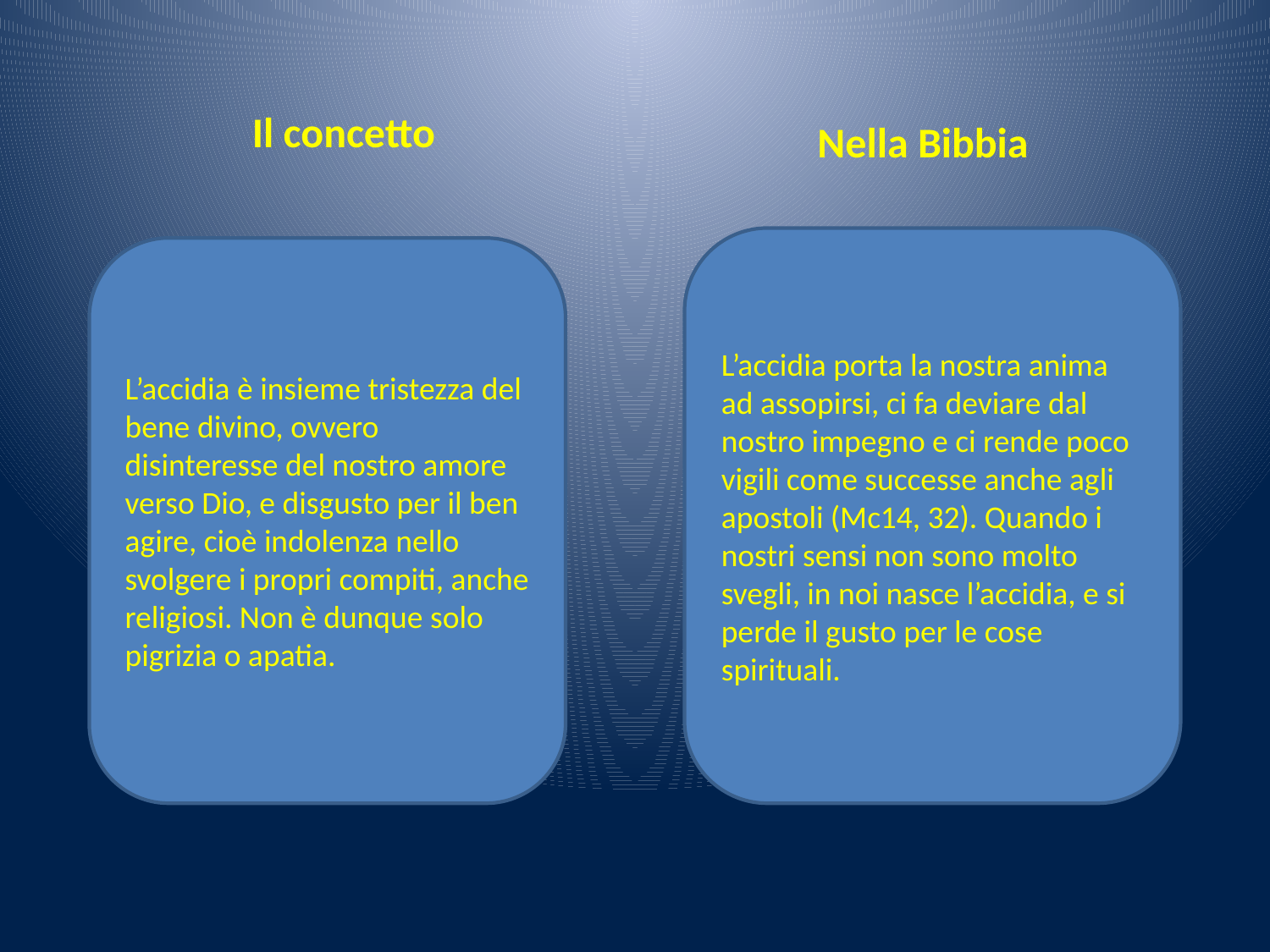

Il concetto
Nella Bibbia
L’accidia porta la nostra anima ad assopirsi, ci fa deviare dal nostro impegno e ci rende poco vigili come successe anche agli apostoli (Mc14, 32). Quando i nostri sensi non sono molto svegli, in noi nasce l’accidia, e si perde il gusto per le cose spirituali.
L’accidia è insieme tristezza del bene divino, ovvero disinteresse del nostro amore verso Dio, e disgusto per il ben agire, cioè indolenza nello svolgere i propri compiti, anche religiosi. Non è dunque solo pigrizia o apatia.